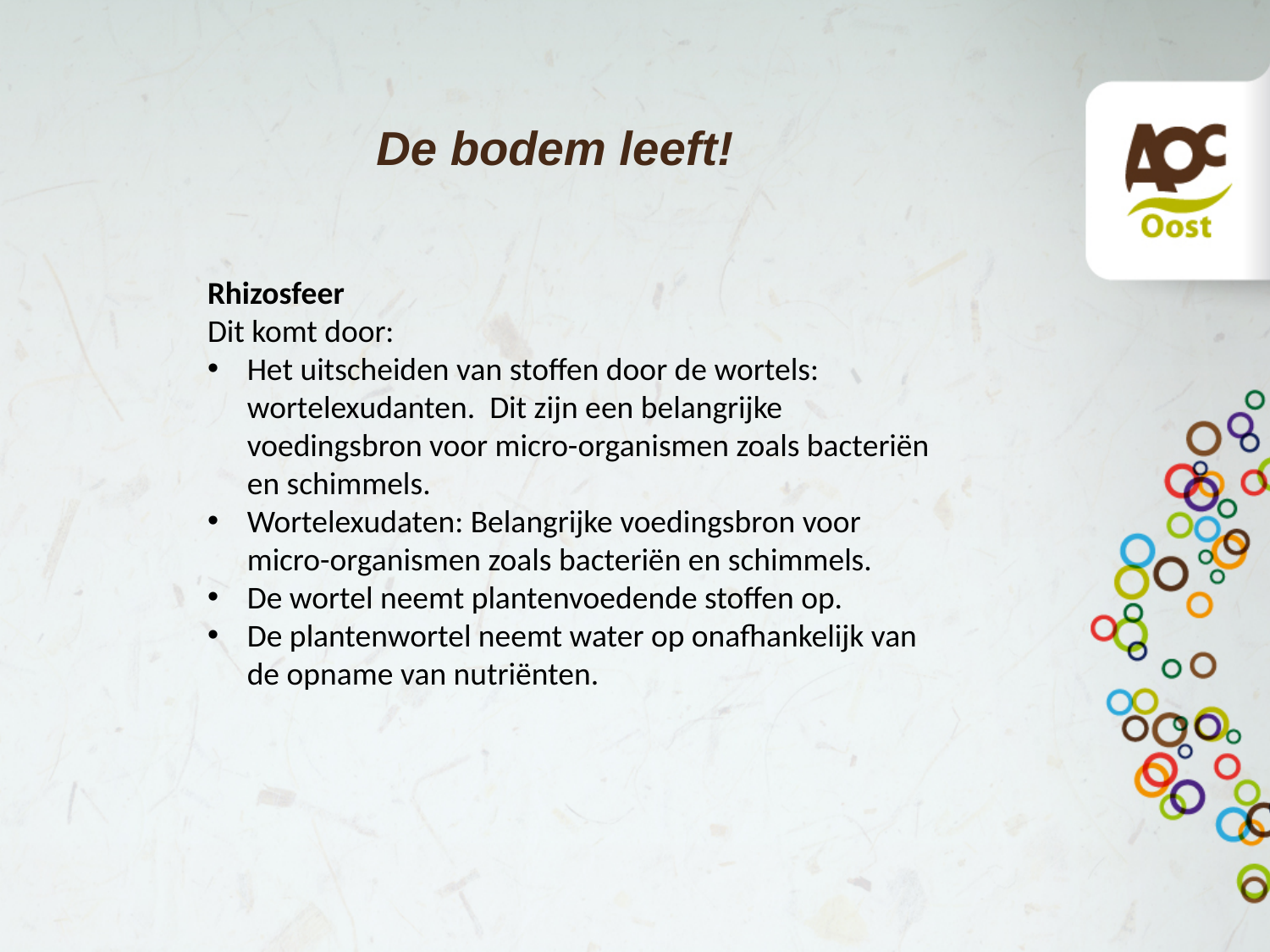

# De bodem leeft!
Rhizosfeer
Dit komt door:
Het uitscheiden van stoffen door de wortels: wortelexudanten.  Dit zijn een belangrijke voedingsbron voor micro-organismen zoals bacteriën en schimmels.
Wortelexudaten: Belangrijke voedingsbron voor micro-organismen zoals bacteriën en schimmels.
De wortel neemt plantenvoedende stoffen op.
De plantenwortel neemt water op onafhankelijk van de opname van nutriënten.